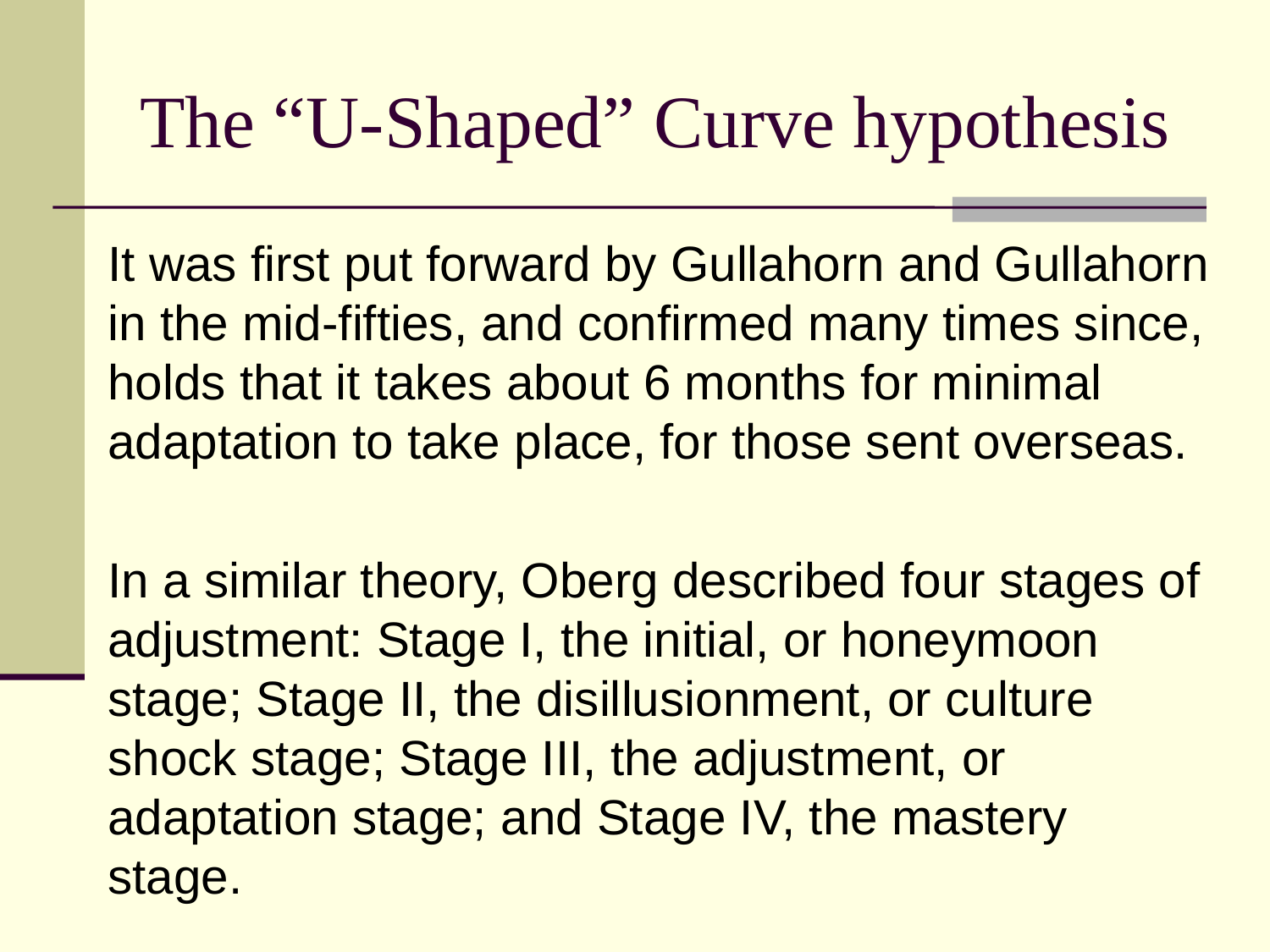

# The “U-Shaped” Curve hypothesis
It was first put forward by Gullahorn and Gullahorn in the mid-fifties, and confirmed many times since, holds that it takes about 6 months for minimal adaptation to take place, for those sent overseas.

In a similar theory, Oberg described four stages of adjustment: Stage I, the initial, or honeymoon stage; Stage II, the disillusionment, or culture shock stage; Stage III, the adjustment, or adaptation stage; and Stage IV, the mastery stage.